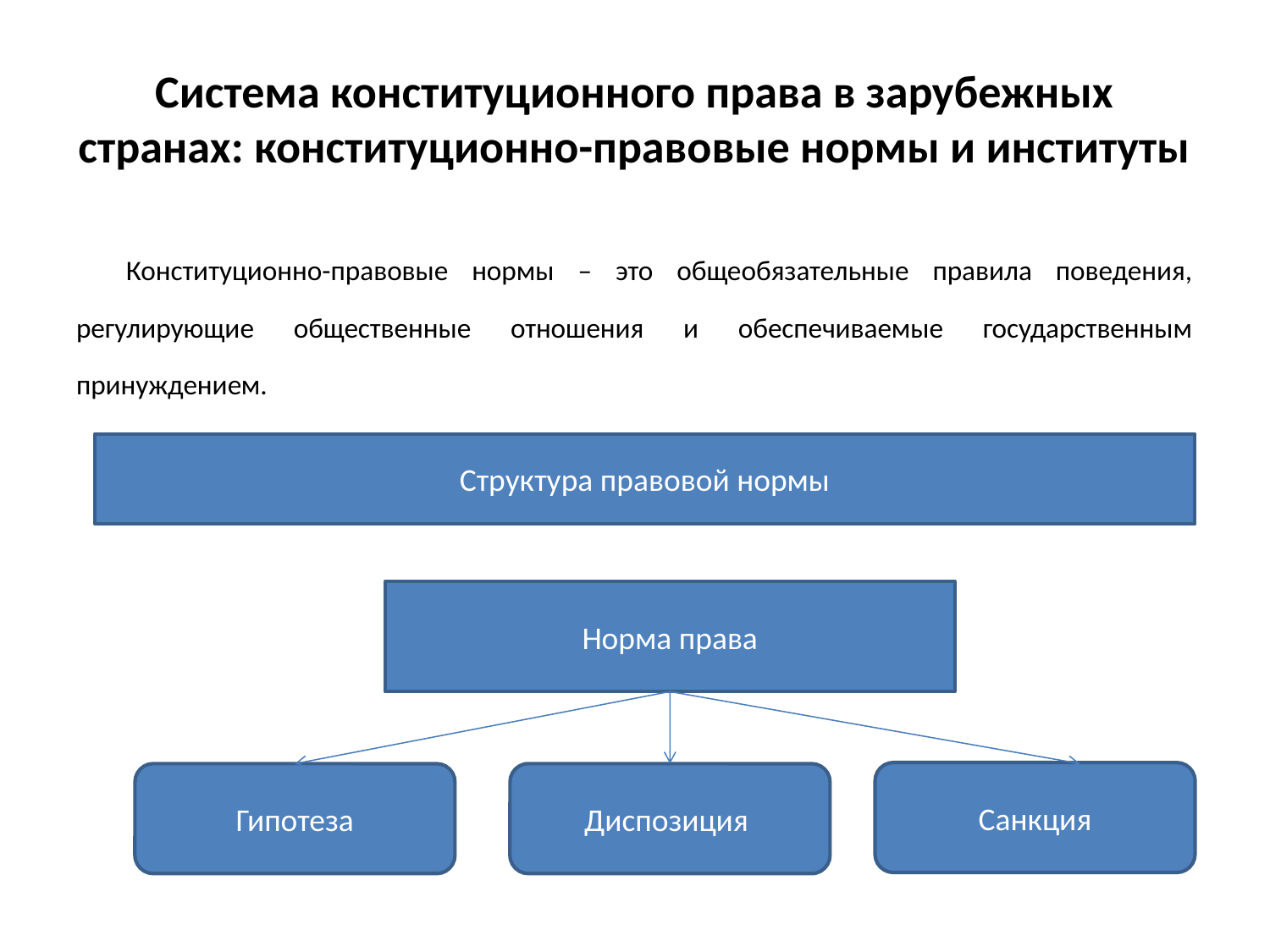

# Система конституционного права в зарубежных странах: конституционно-правовые нормы и институты
Конституционно-правовые нормы – это общеобязательные правила поведения, регулирующие общественные отношения и обеспечиваемые государственным принуждением.
Структура правовой нормы
Норма права
Санкция
Гипотеза
Диспозиция